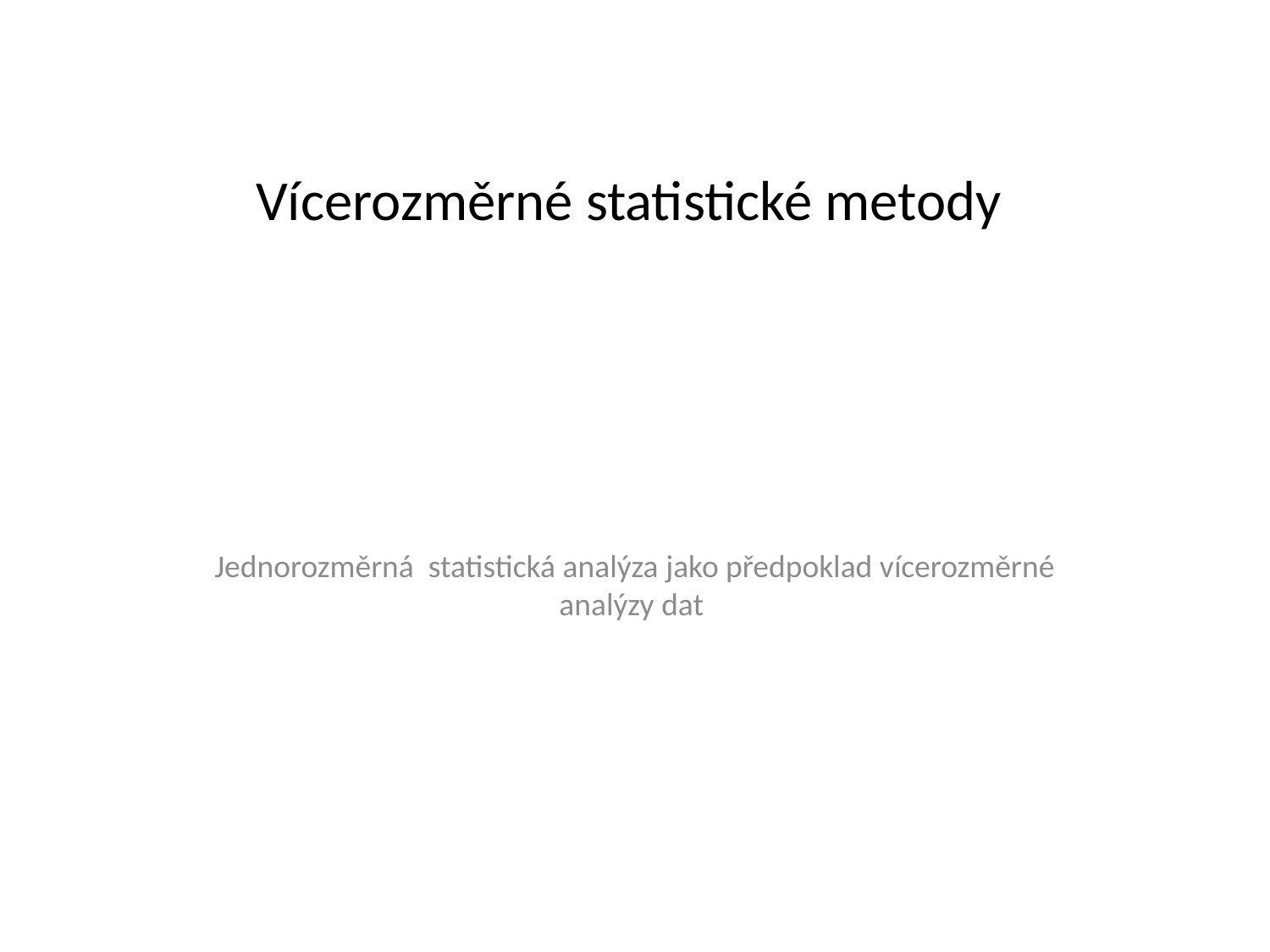

# Vícerozměrné statistické metody
Jednorozměrná  statistická analýza jako předpoklad vícerozměrné analýzy dat